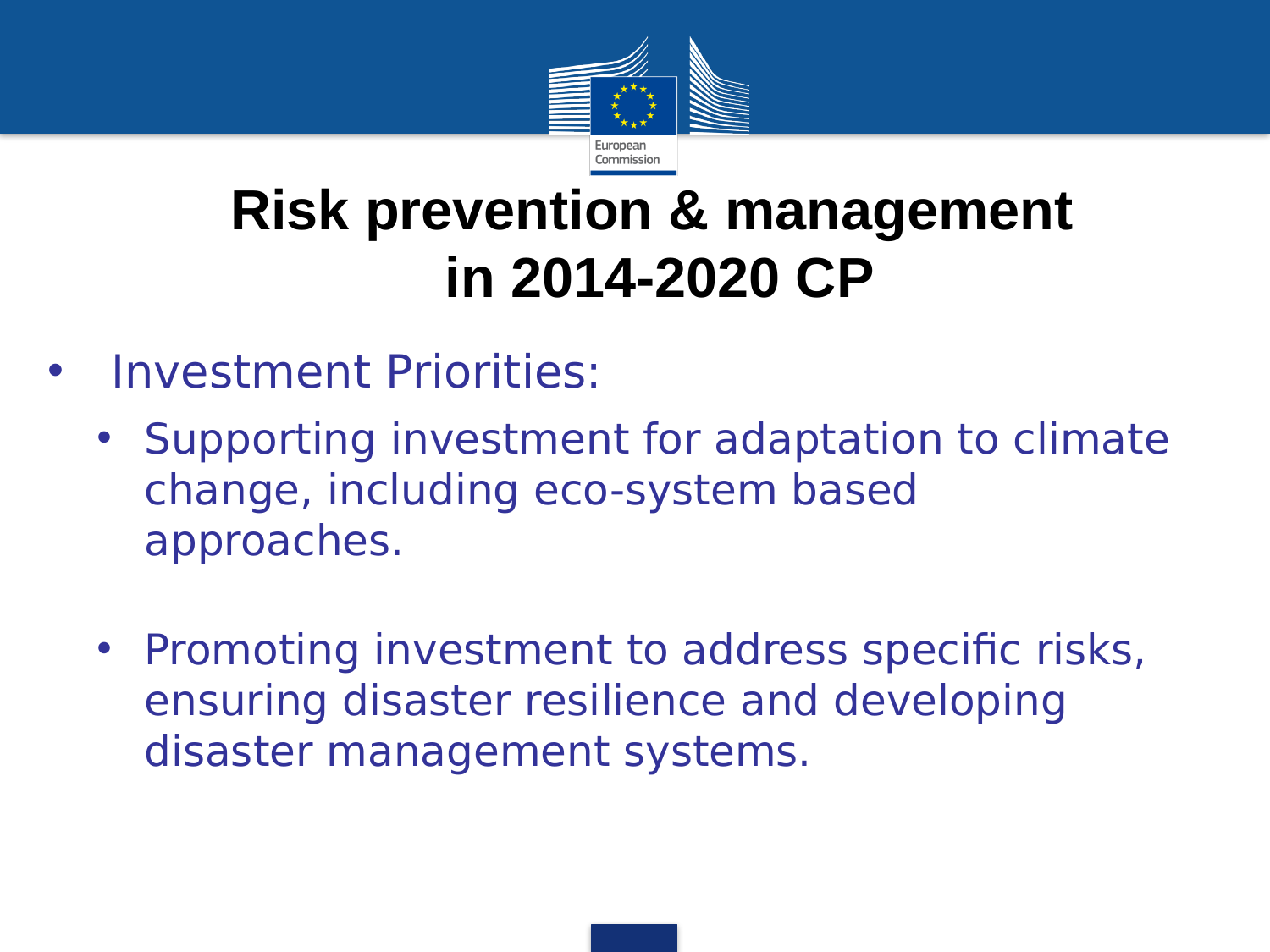

Risk prevention & management
in 2014-2020 CP
Investment Priorities:
Supporting investment for adaptation to climate change, including eco-system based approaches.

Promoting investment to address specific risks, ensuring disaster resilience and developing disaster management systems.